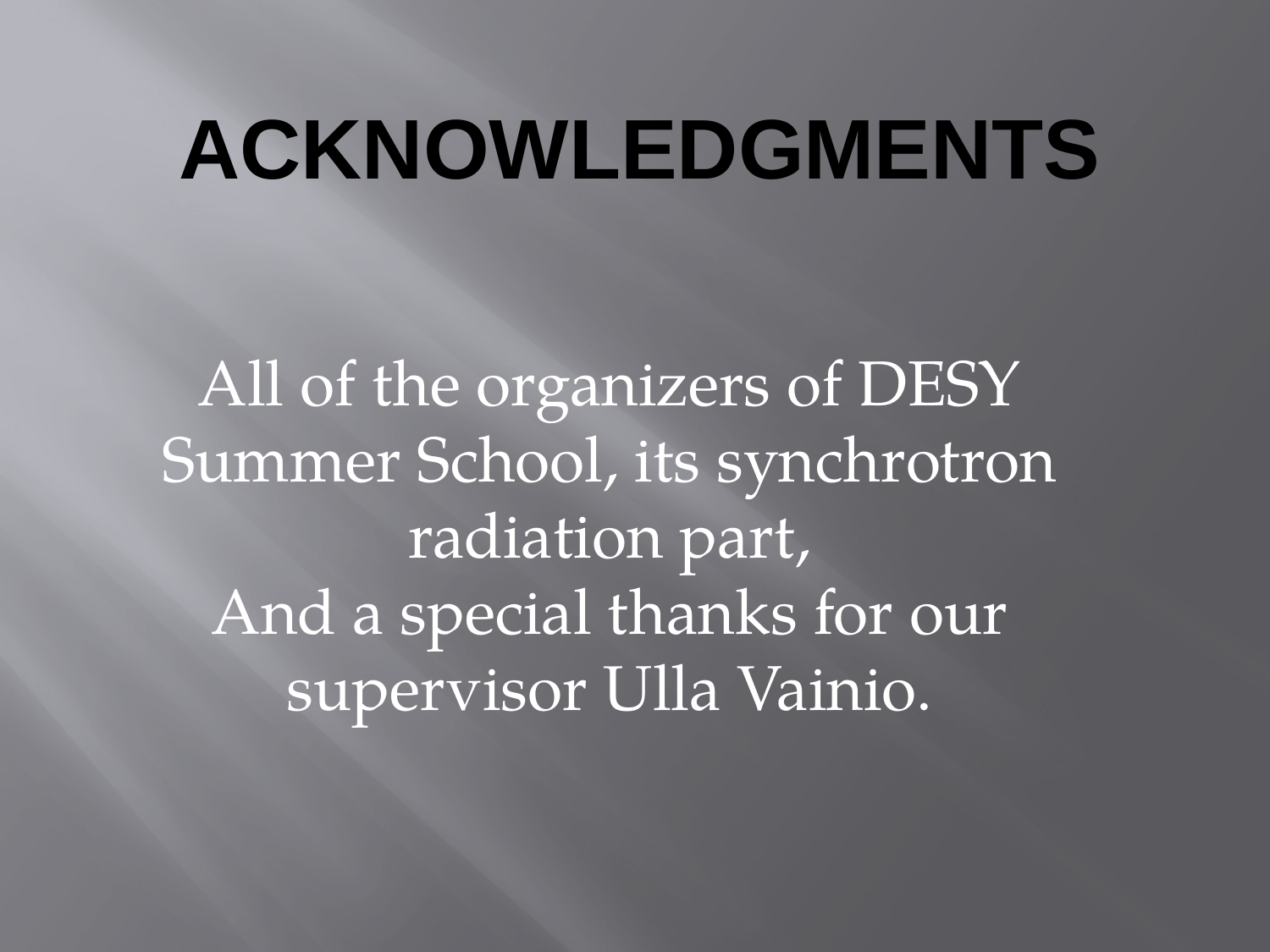

# Acknowledgments
All of the organizers of DESY Summer School, its synchrotron radiation part,
And a special thanks for our supervisor Ulla Vainio.